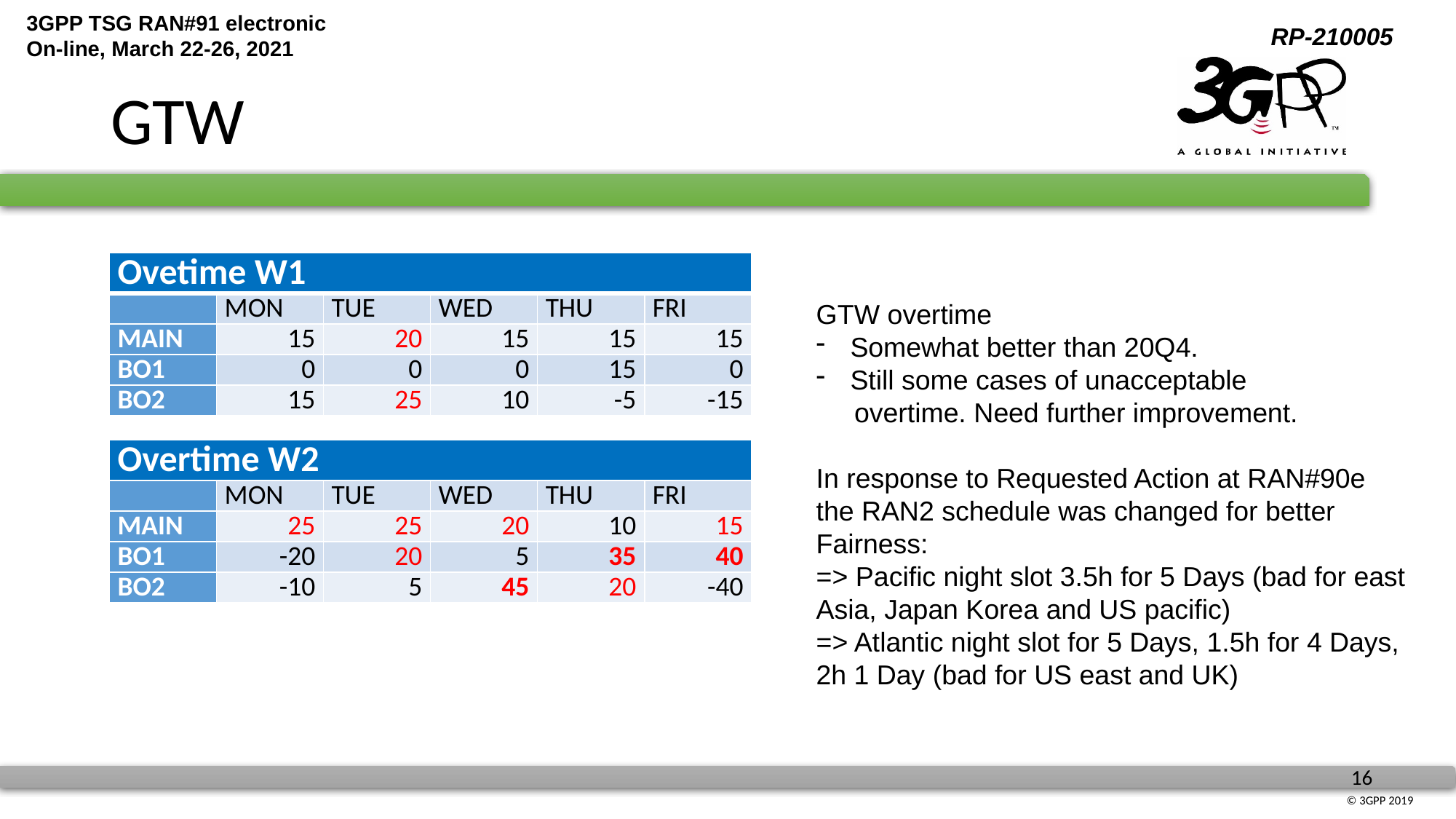

# GTW
| Ovetime W1 |  |  |  |  |  |
| --- | --- | --- | --- | --- | --- |
|  | MON | TUE | WED | THU | FRI |
| MAIN | 15 | 20 | 15 | 15 | 15 |
| BO1 | 0 | 0 | 0 | 15 | 0 |
| BO2 | 15 | 25 | 10 | -5 | -15 |
|  |  |  |  |  |  |
| Overtime W2 |  |  |  |  |  |
|  | MON | TUE | WED | THU | FRI |
| MAIN | 25 | 25 | 20 | 10 | 15 |
| BO1 | -20 | 20 | 5 | 35 | 40 |
| BO2 | -10 | 5 | 45 | 20 | -40 |
GTW overtime
Somewhat better than 20Q4.
Still some cases of unacceptable
     overtime. Need further improvement.

In response to Requested Action at RAN#90e
the RAN2 schedule was changed for better
Fairness:
=> Pacific night slot 3.5h for 5 Days (bad for east
Asia, Japan Korea and US pacific)
=> Atlantic night slot for 5 Days, 1.5h for 4 Days,
2h 1 Day (bad for US east and UK)